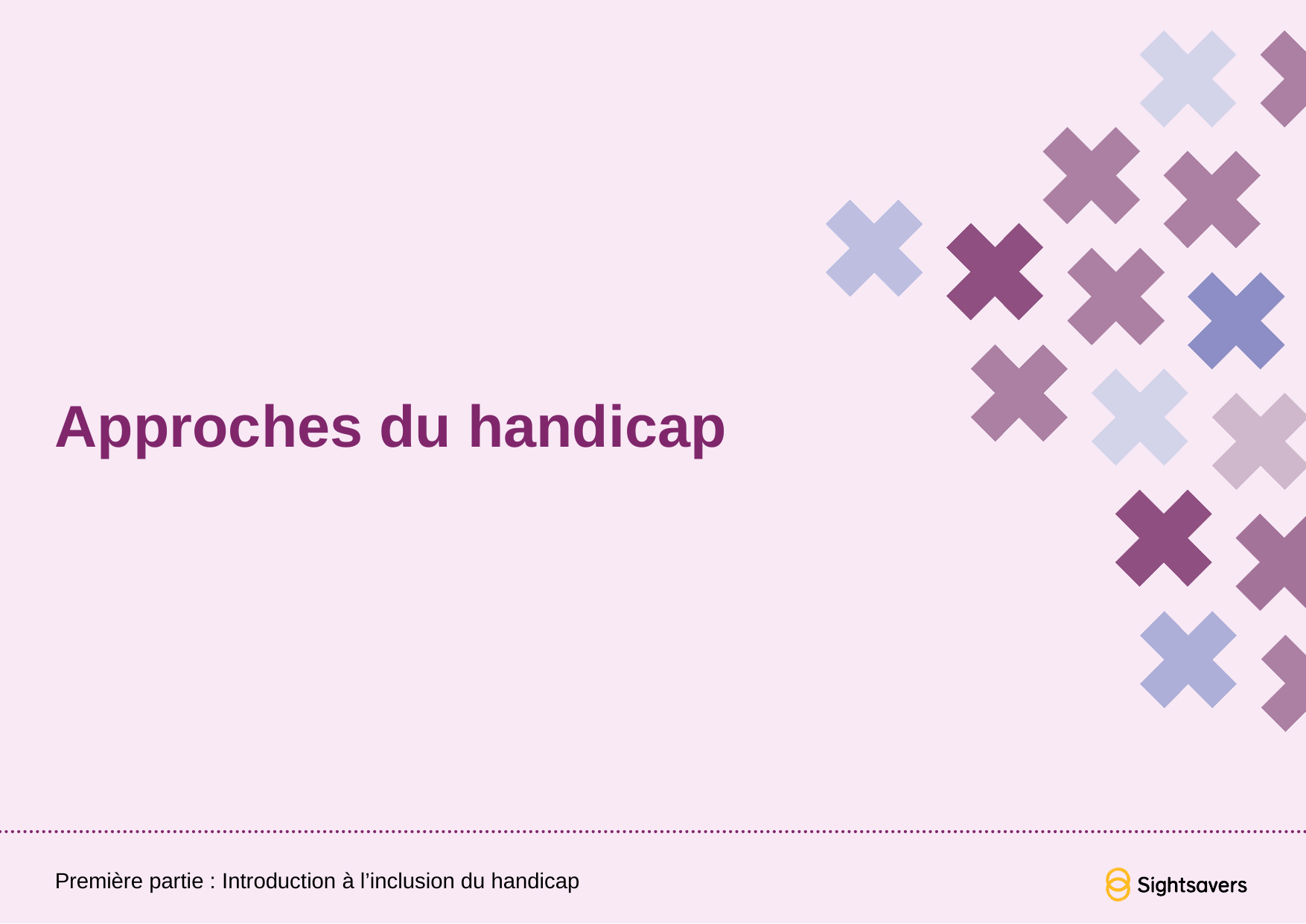

# Approches du handicap
Première partie : Introduction à l’inclusion du handicap